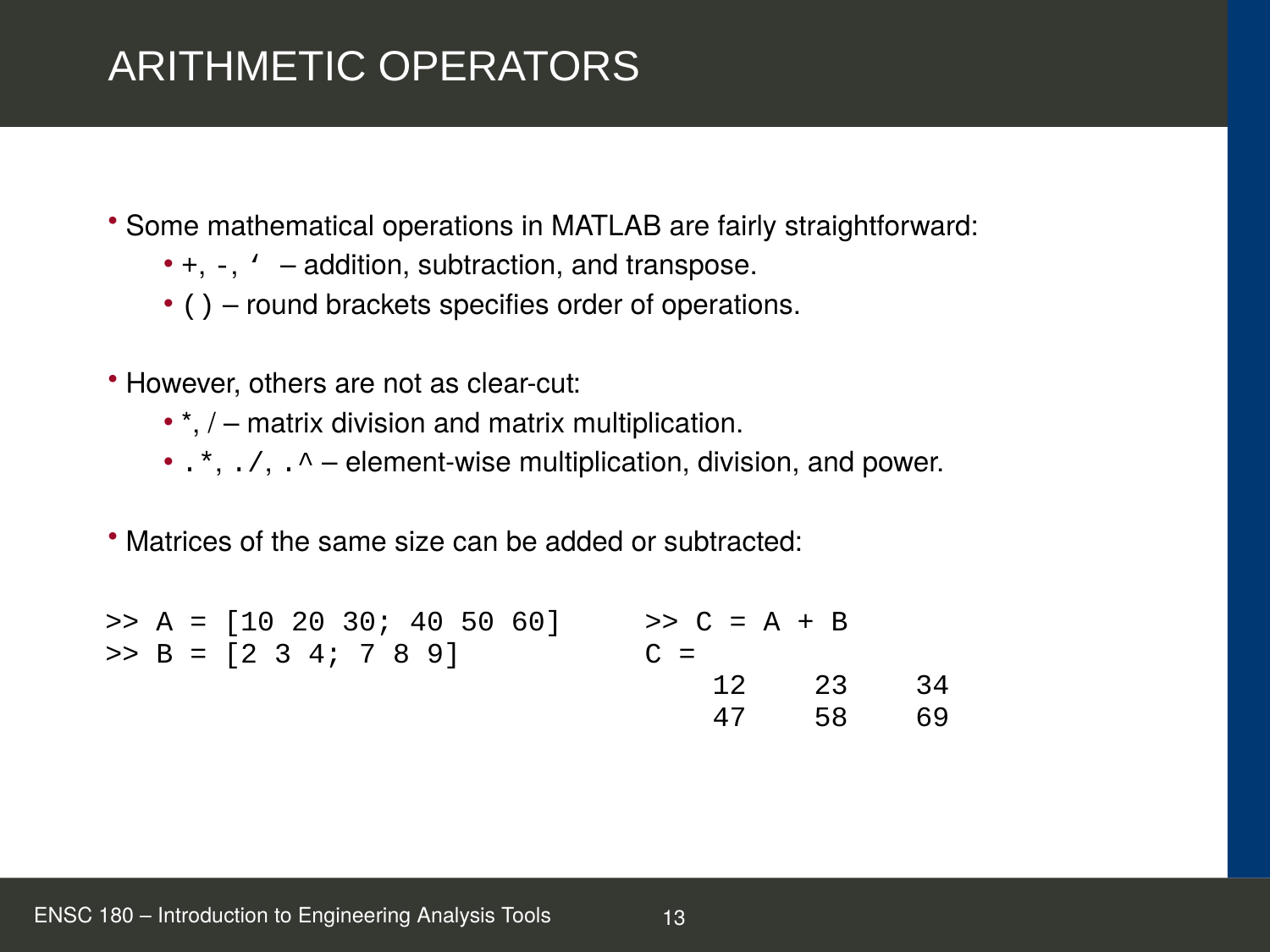

# ARITHMETIC OPERATORS
 Some mathematical operations in MATLAB are fairly straightforward:
 +, -, ‘ – addition, subtraction, and transpose.
 () – round brackets specifies order of operations.

 However, others are not as clear-cut:
 *, / – matrix division and matrix multiplication.
 .*, ./, .^ – element-wise multiplication, division, and power.

 Matrices of the same size can be added or subtracted:

| >> A = [10 20 30; 40 50 60] >> B = [2 3 4; 7 8 9] | >> C = A + B C = 12 23 34 47 58 69 |
| --- | --- |
ENSC 180 – Introduction to Engineering Analysis Tools